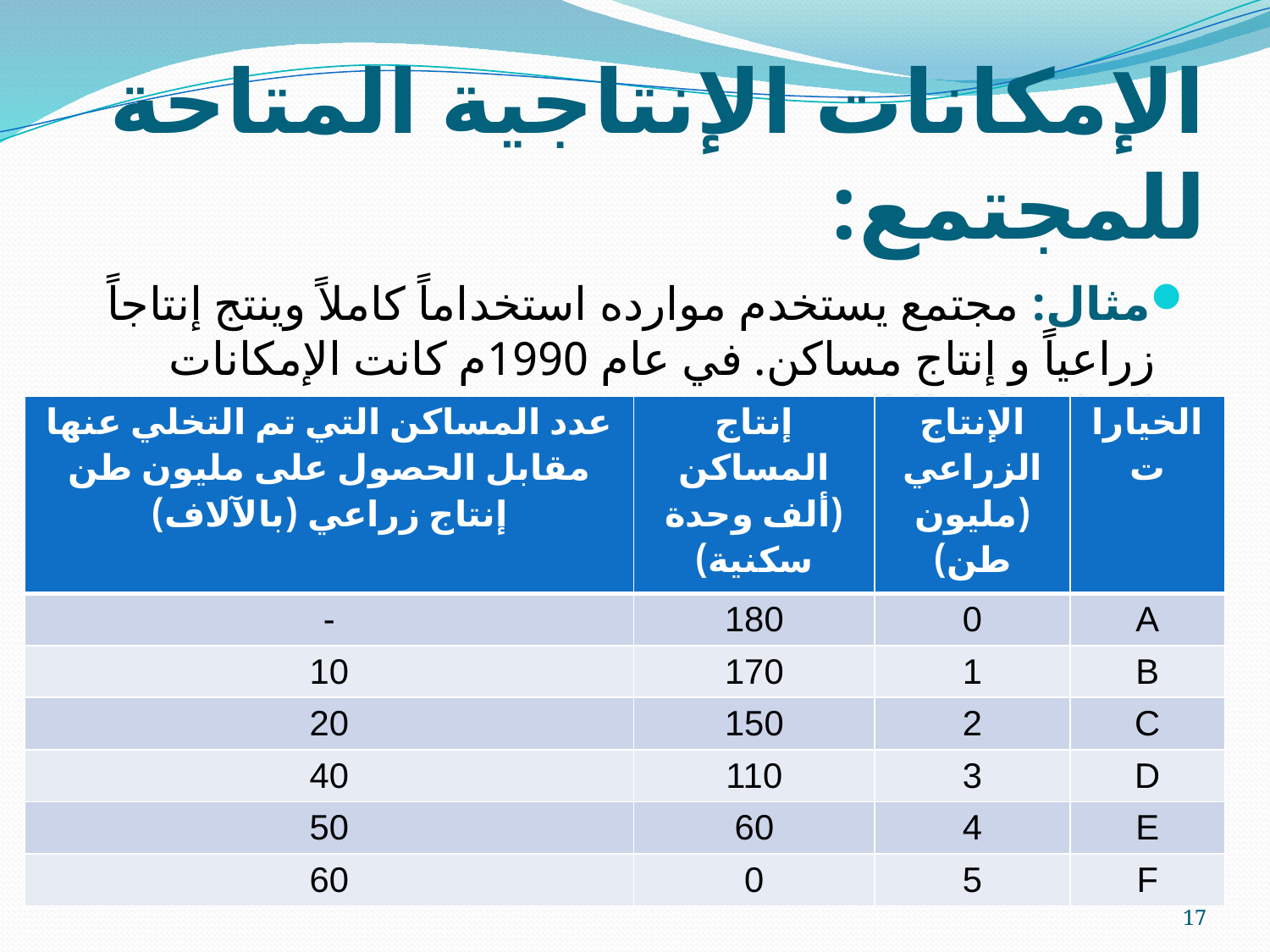

# الإمكانات الإنتاجية المتاحة للمجتمع:
مثال: مجتمع يستخدم موارده استخداماً كاملاً وينتج إنتاجاً زراعياً و إنتاج مساكن. في عام 1990م كانت الإمكانات المتاحة له كالتالي:

| عدد المساكن التي تم التخلي عنها مقابل الحصول على مليون طن إنتاج زراعي (بالآلاف) | إنتاج المساكن (ألف وحدة سكنية) | الإنتاج الزراعي (مليون طن) | الخيارات |
| --- | --- | --- | --- |
| - | 180 | 0 | A |
| 10 | 170 | 1 | B |
| 20 | 150 | 2 | C |
| 40 | 110 | 3 | D |
| 50 | 60 | 4 | E |
| 60 | 0 | 5 | F |
17